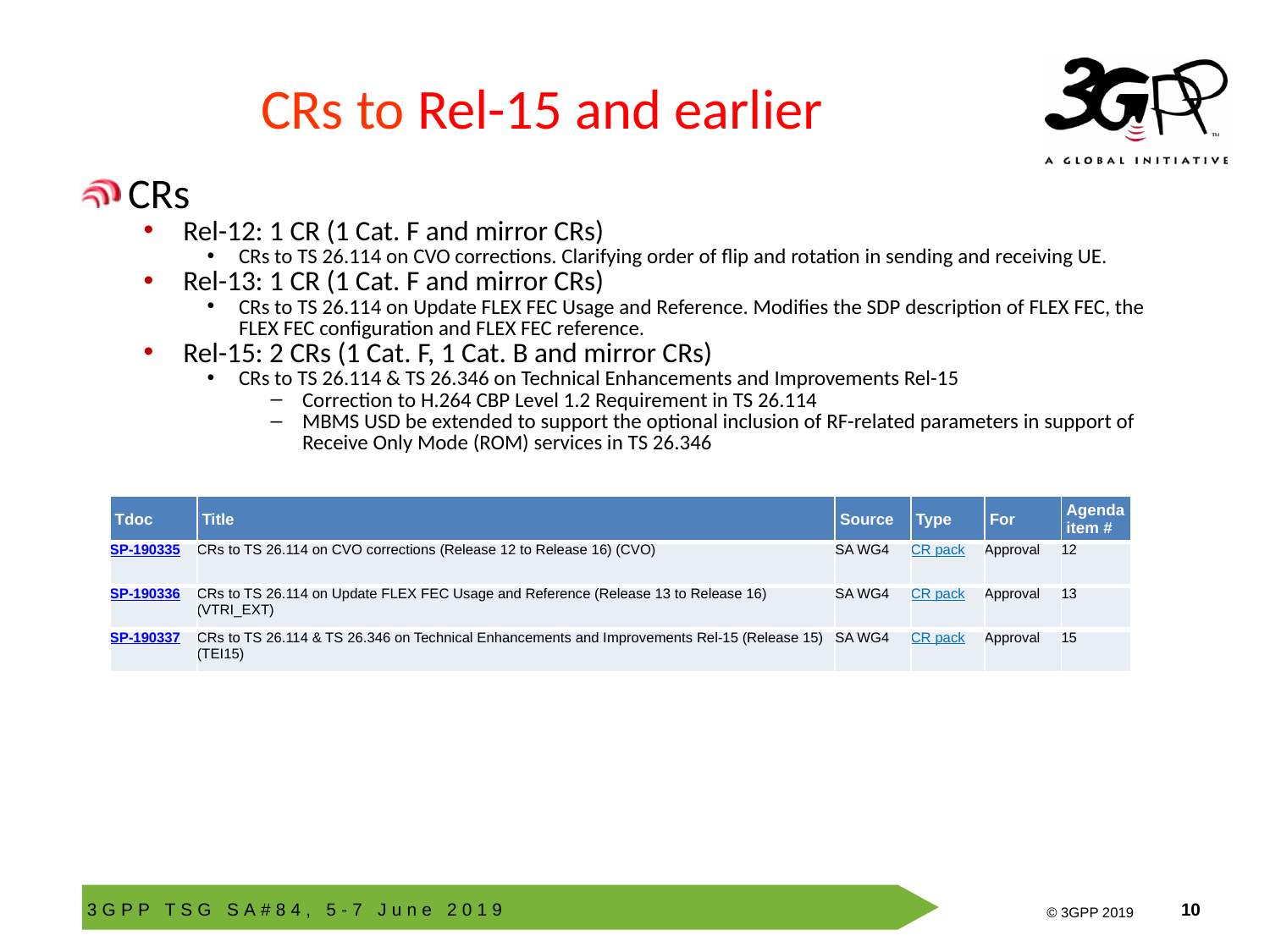

# CRs to Rel-15 and earlier
CRs
Rel-12: 1 CR (1 Cat. F and mirror CRs)
CRs to TS 26.114 on CVO corrections. Clarifying order of flip and rotation in sending and receiving UE.
Rel-13: 1 CR (1 Cat. F and mirror CRs)
CRs to TS 26.114 on Update FLEX FEC Usage and Reference. Modifies the SDP description of FLEX FEC, the FLEX FEC configuration and FLEX FEC reference.
Rel-15: 2 CRs (1 Cat. F, 1 Cat. B and mirror CRs)
CRs to TS 26.114 & TS 26.346 on Technical Enhancements and Improvements Rel-15
Correction to H.264 CBP Level 1.2 Requirement in TS 26.114
MBMS USD be extended to support the optional inclusion of RF-related parameters in support of Receive Only Mode (ROM) services in TS 26.346

| Tdoc | Title | Source | Type | For | Agenda item # |
| --- | --- | --- | --- | --- | --- |
| SP-190335 | CRs to TS 26.114 on CVO corrections (Release 12 to Release 16) (CVO) | SA WG4 | CR pack | Approval | 12 |
| SP-190336 | CRs to TS 26.114 on Update FLEX FEC Usage and Reference (Release 13 to Release 16) (VTRI\_EXT) | SA WG4 | CR pack | Approval | 13 |
| SP-190337 | CRs to TS 26.114 & TS 26.346 on Technical Enhancements and Improvements Rel-15 (Release 15) (TEI15) | SA WG4 | CR pack | Approval | 15 |